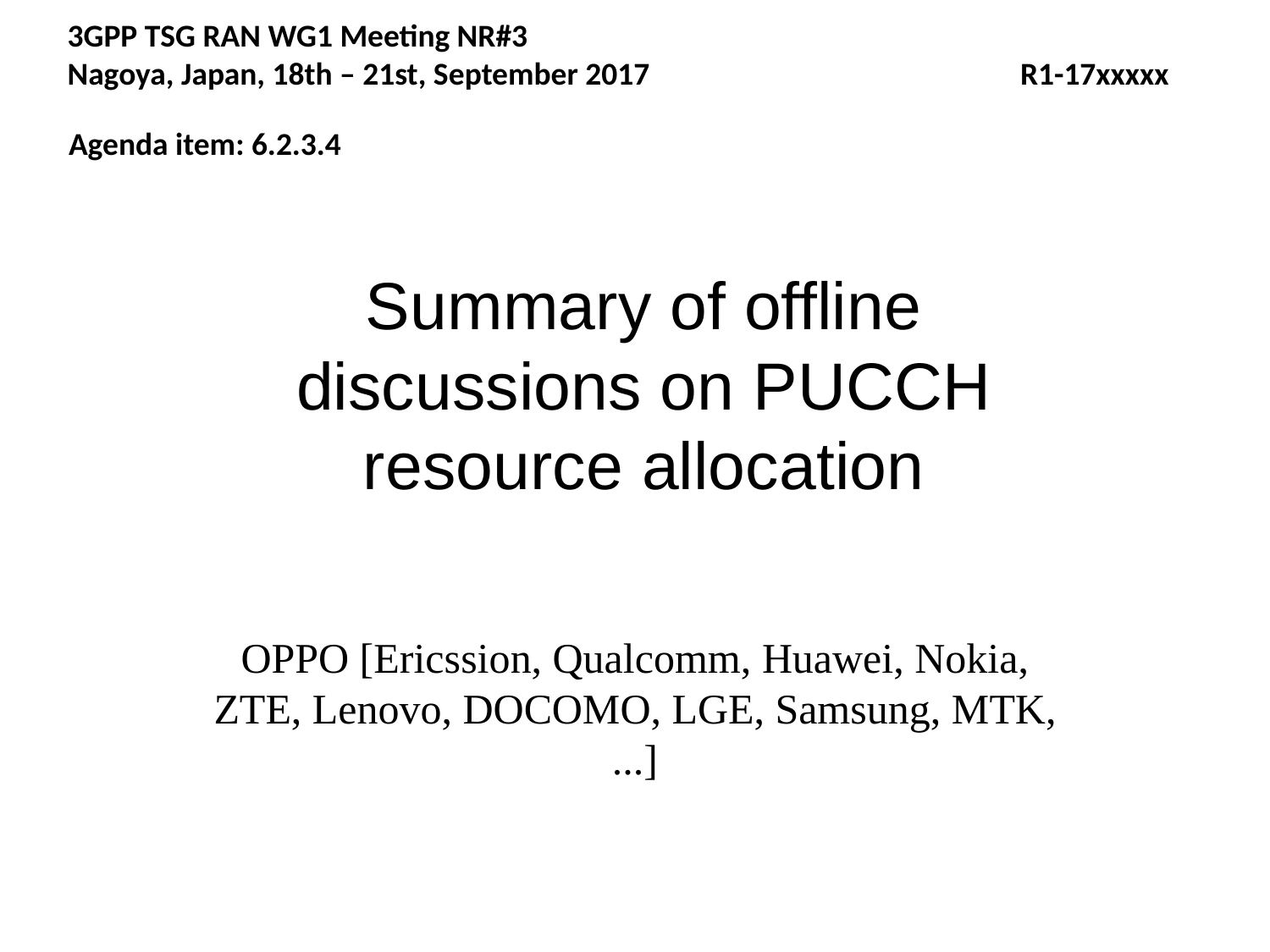

3GPP TSG RAN WG1 Meeting NR#3
Nagoya, Japan, 18th – 21st, September 2017

R1-17xxxxx
Agenda item: 6.2.3.4
# Summary of offline discussions on PUCCH resource allocation
OPPO [Ericssion, Qualcomm, Huawei, Nokia, ZTE, Lenovo, DOCOMO, LGE, Samsung, MTK, ...]